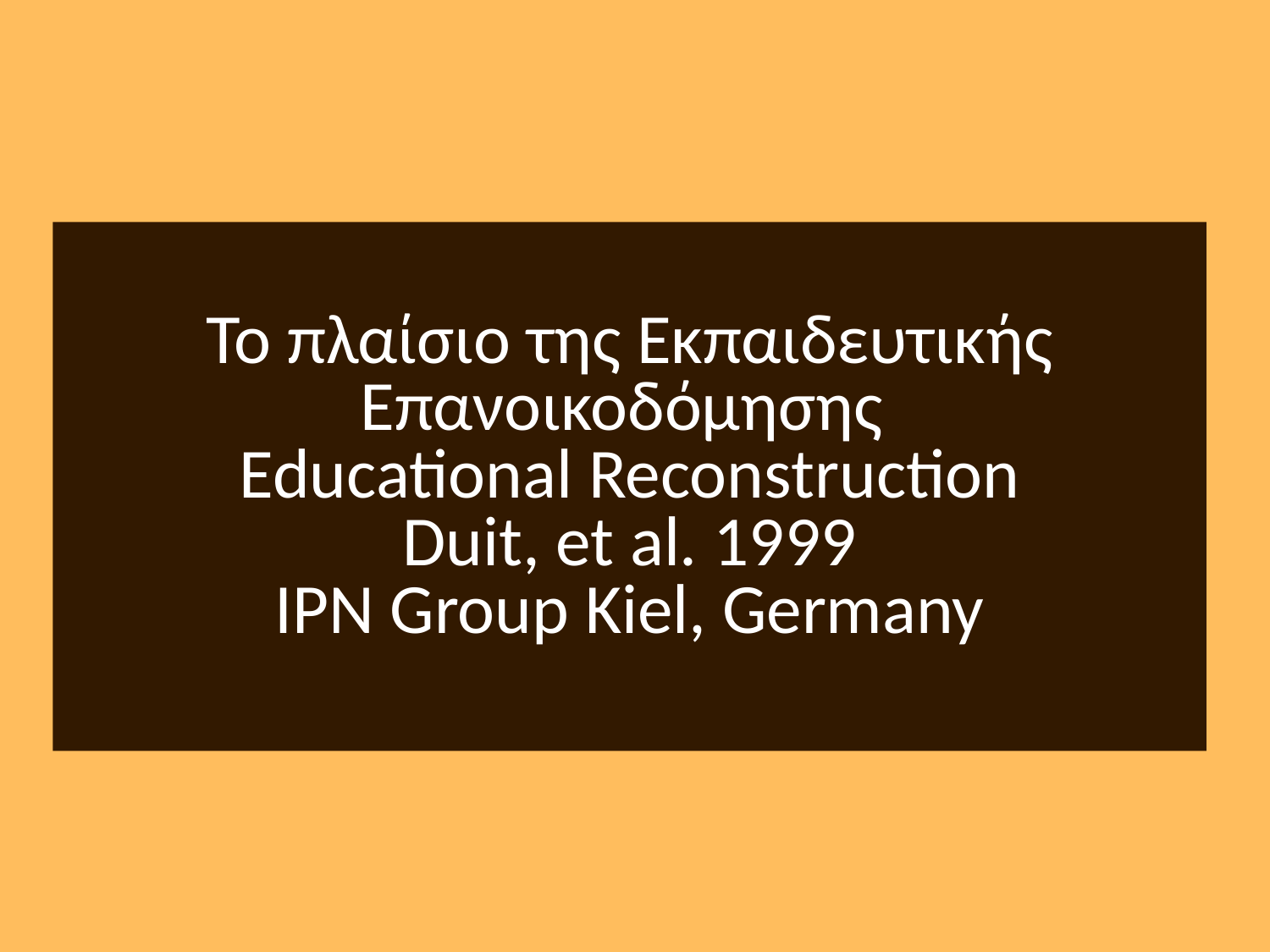

# Το πλαίσιο της Εκπαιδευτικής Επανοικοδόμησης Educational Reconstruction Duit, et al. 1999 IPN Group Kiel, Germany